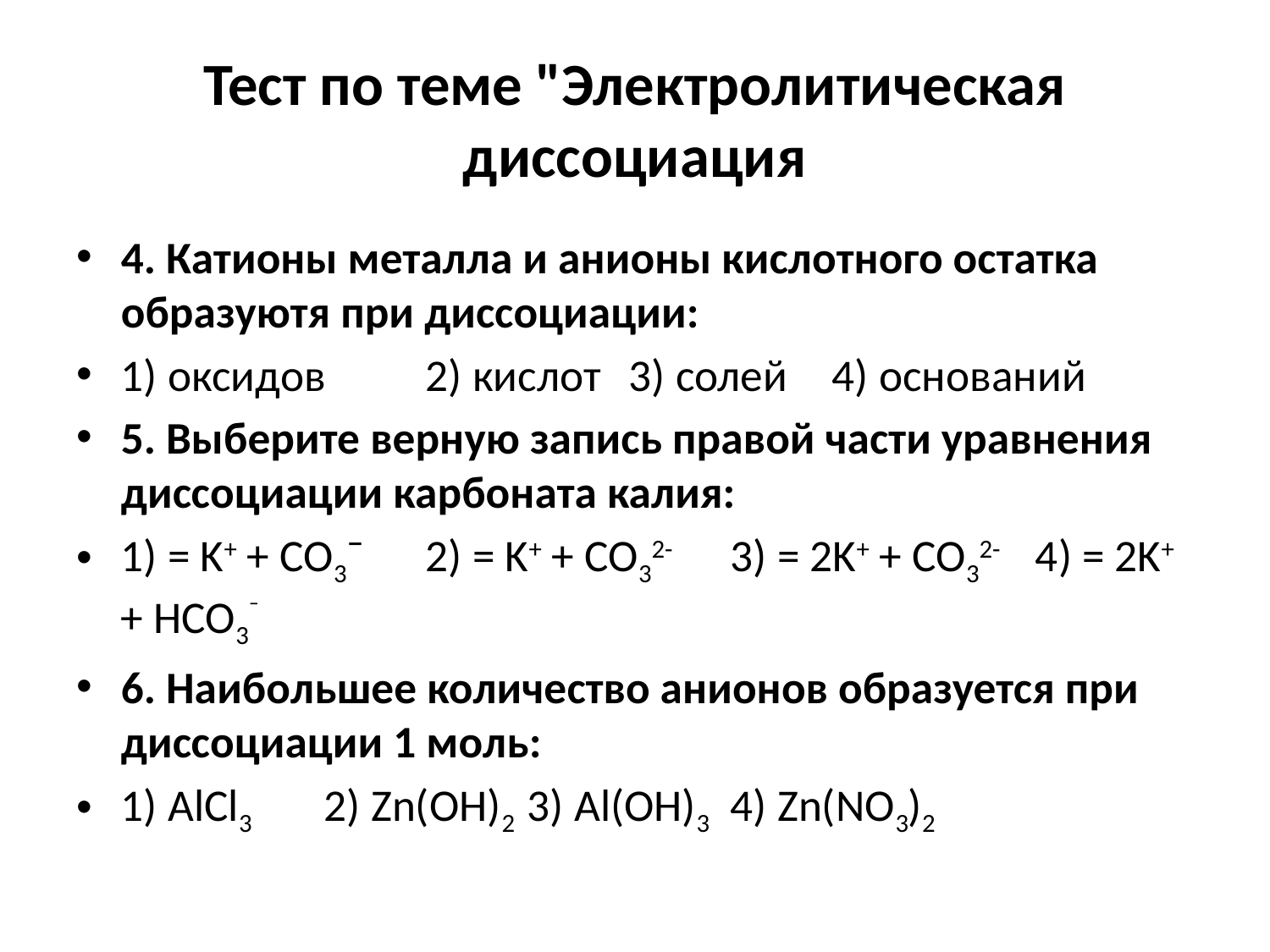

# Тест по теме "Электролитическая диссоциация
4. Катионы металла и анионы кислотного остатка образуютя при диссоциации:
1) оксидов		2) кислот			3) солей			4) оснований
5. Выберите верную запись правой части уравнения диссоциации карбоната калия:
1) = K+ + CO3¯	2) = K+ + CO32-	3) = 2K+ + CO32-	4) = 2K+ + HCO3¯
6. Наибольшее количество анионов образуется при диссоциации 1 моль:
1) AlCl3		2) Zn(OH)2			3) Al(OH)3			4) Zn(NO3)2